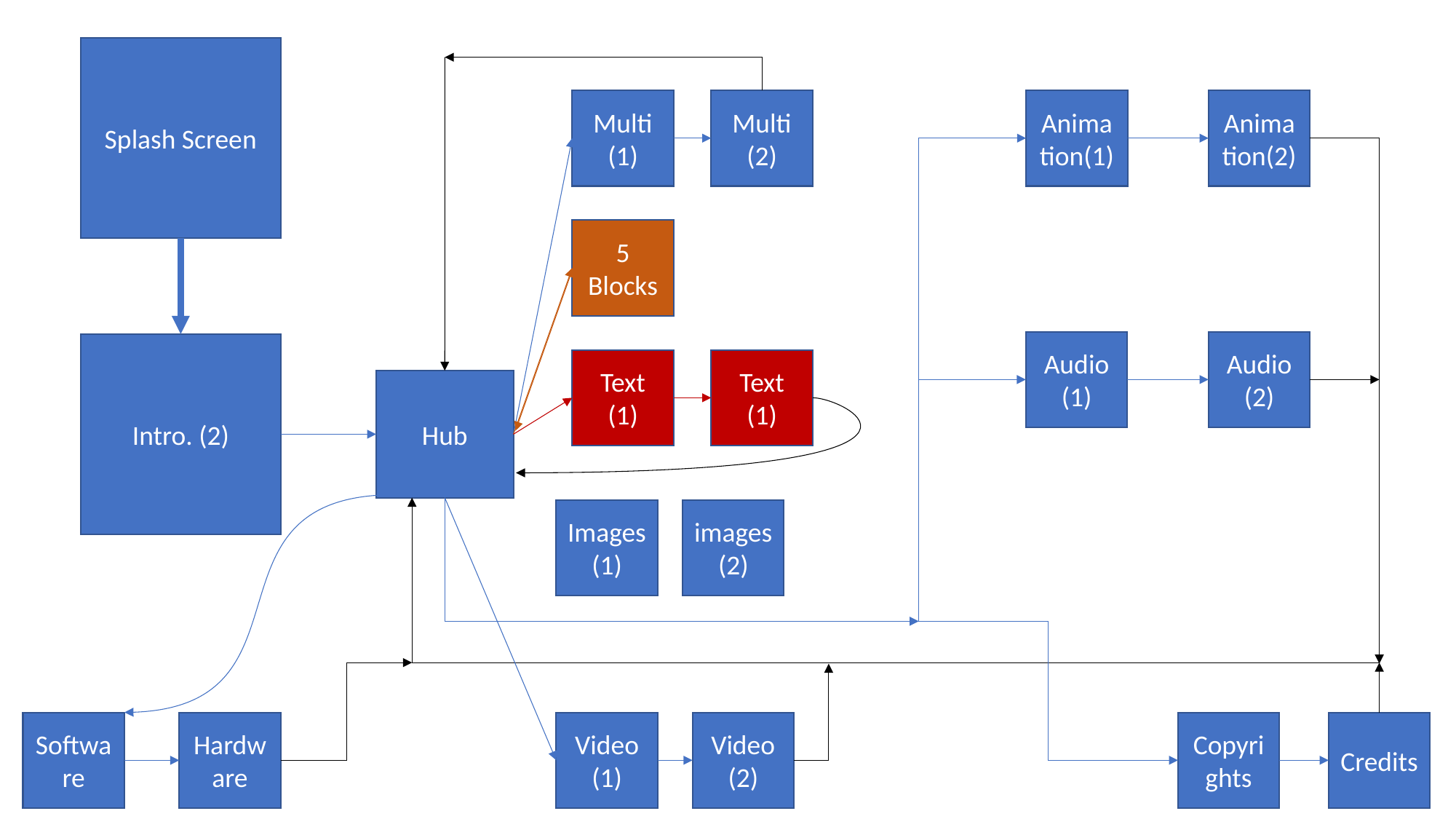

Splash Screen
Multi (1)
Multi (2)
Animation(1)
Animation(2)
5 Blocks
Audio (1)
Audio (2)
Intro. (2)
Text (1)
Text (1)
Hub
Images(1)
images (2)
Software
Hardware
Video (1)
Video (2)
Copyrights
Credits